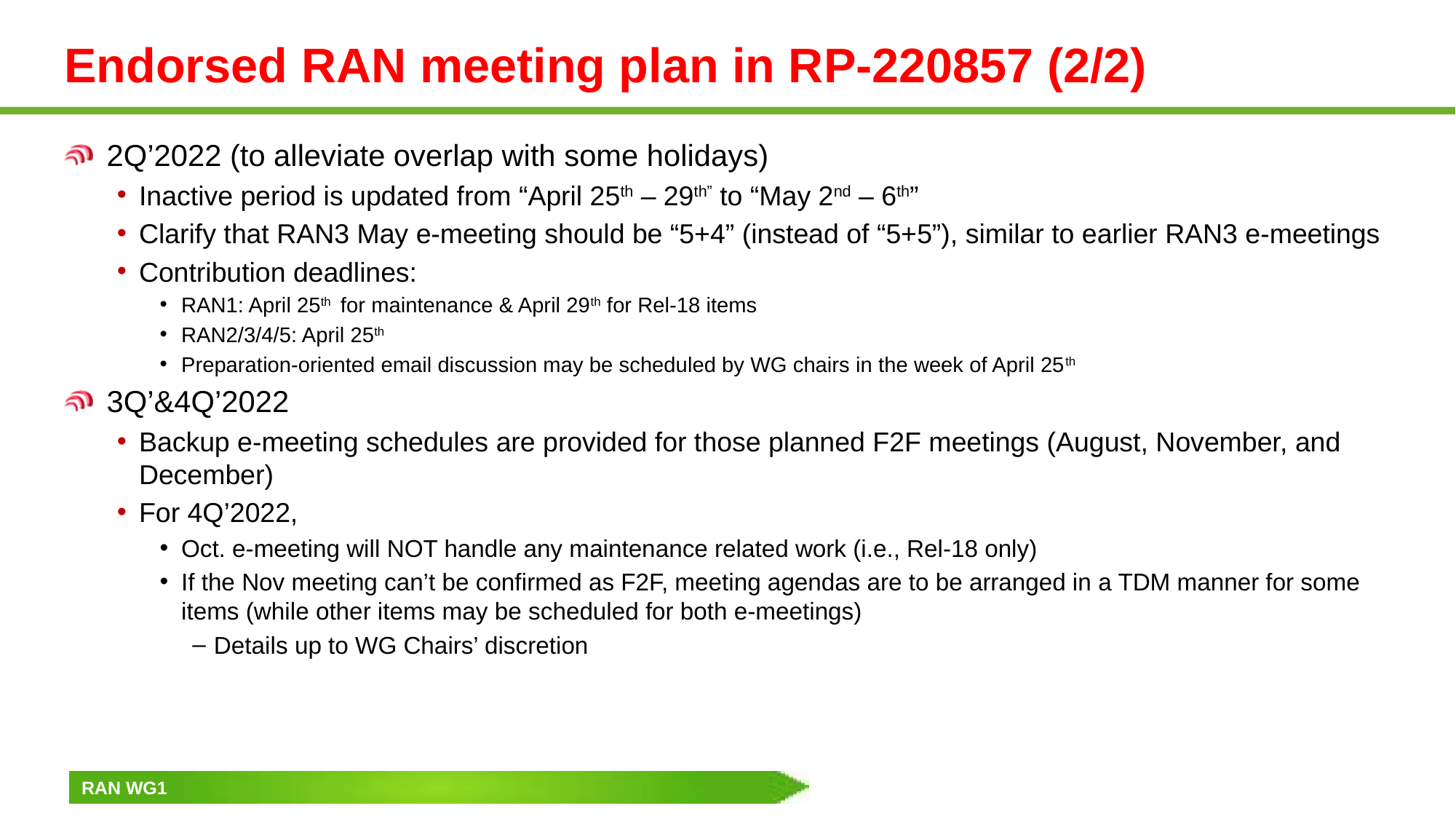

# Endorsed RAN meeting plan in RP-220857 (2/2)
2Q’2022 (to alleviate overlap with some holidays)
Inactive period is updated from “April 25th – 29th” to “May 2nd – 6th”
Clarify that RAN3 May e-meeting should be “5+4” (instead of “5+5”), similar to earlier RAN3 e-meetings
Contribution deadlines:
RAN1: April 25th  for maintenance & April 29th for Rel-18 items
RAN2/3/4/5: April 25th
Preparation-oriented email discussion may be scheduled by WG chairs in the week of April 25th
3Q’&4Q’2022
Backup e-meeting schedules are provided for those planned F2F meetings (August, November, and December)
For 4Q’2022,
Oct. e-meeting will NOT handle any maintenance related work (i.e., Rel-18 only)
If the Nov meeting can’t be confirmed as F2F, meeting agendas are to be arranged in a TDM manner for some items (while other items may be scheduled for both e-meetings)
Details up to WG Chairs’ discretion